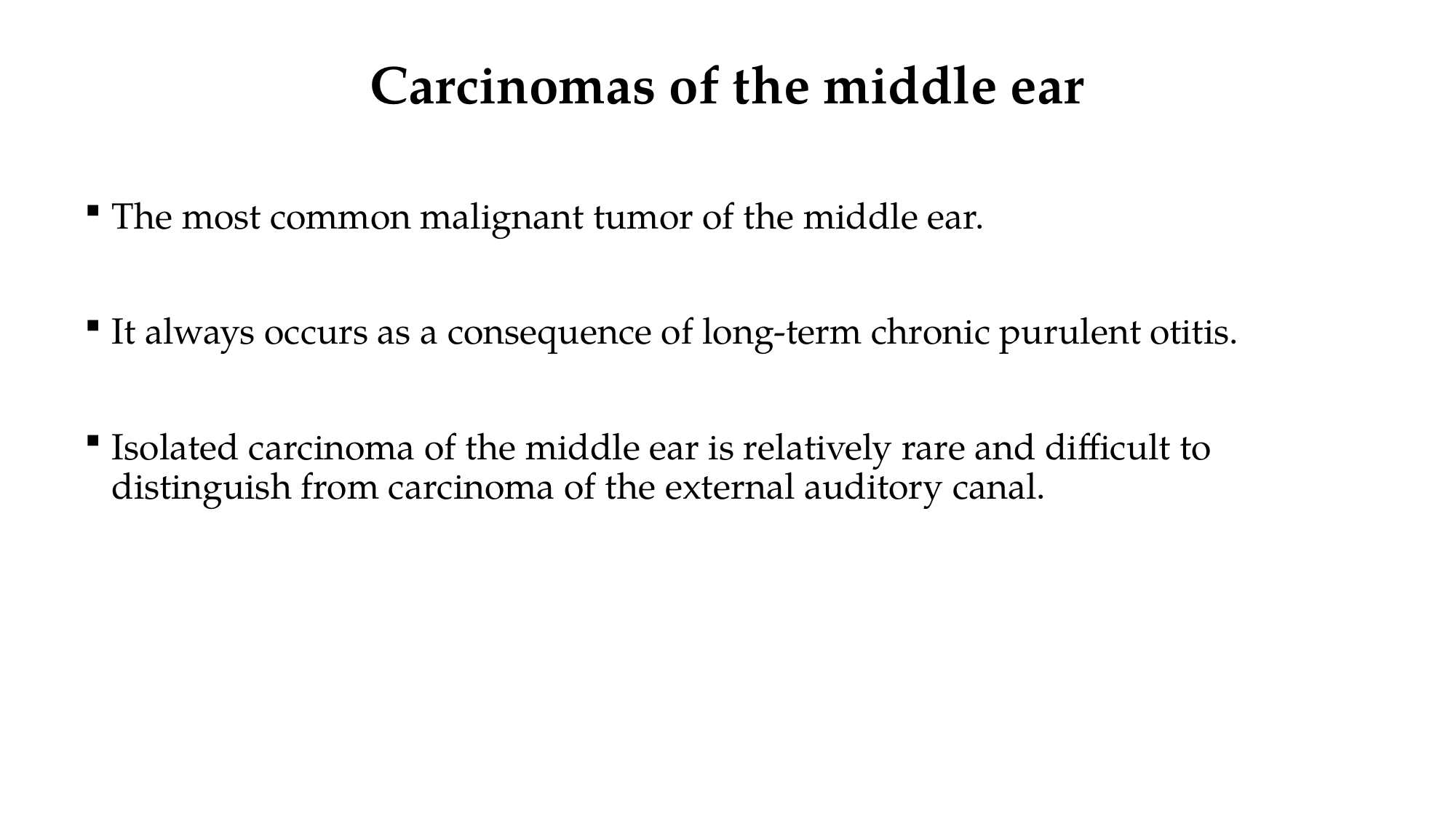

Carcinomas of the middle ear
The most common malignant tumor of the middle ear.

It always occurs as a consequence of long-term chronic purulent otitis.

Isolated carcinoma of the middle ear is relatively rare and difficult to distinguish from carcinoma of the external auditory canal.